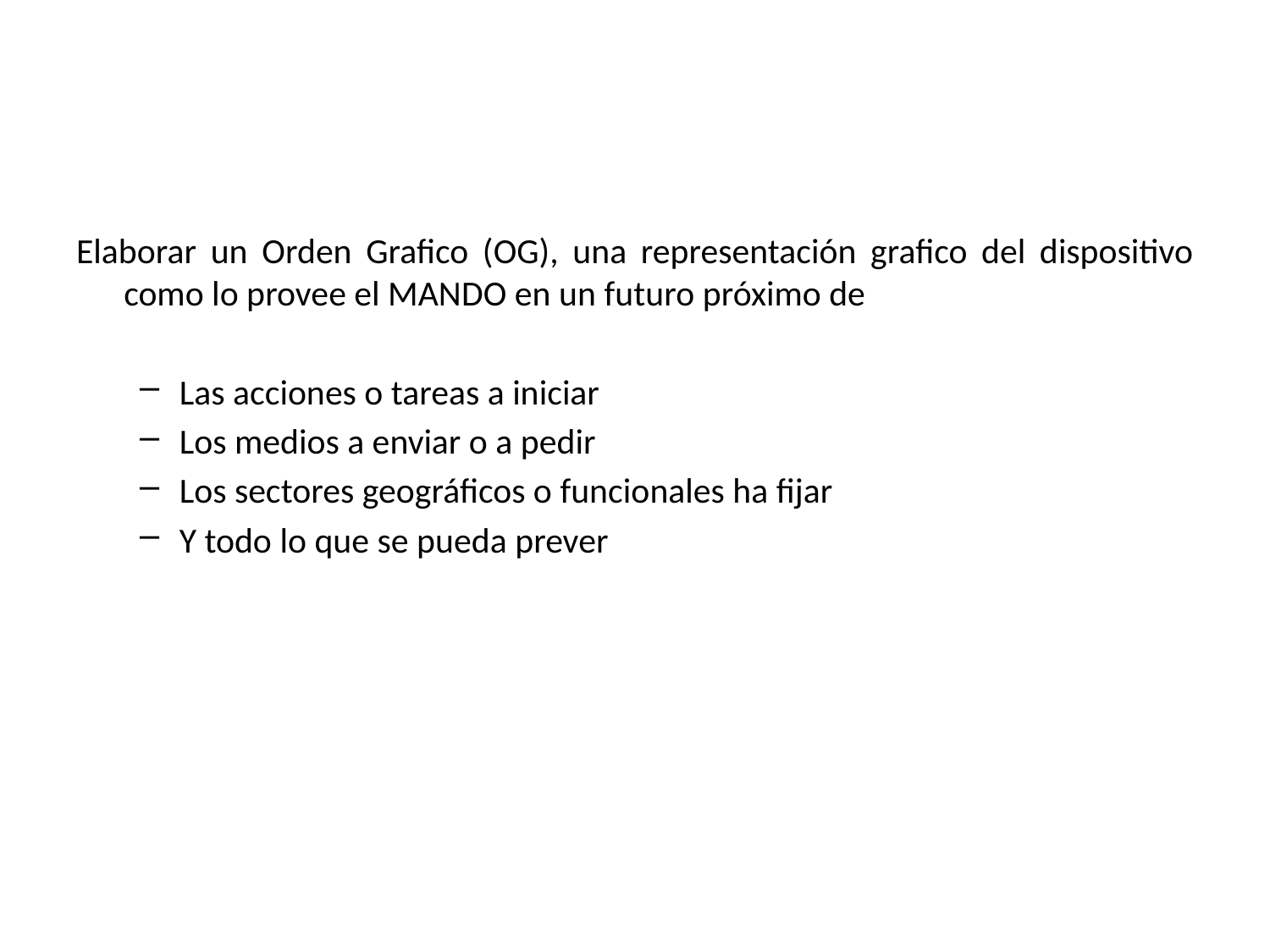

Elaborar un Orden Grafico (OG), una representación grafico del dispositivo como lo provee el MANDO en un futuro próximo de

Las acciones o tareas a iniciar
Los medios a enviar o a pedir
Los sectores geográficos o funcionales ha fijar
Y todo lo que se pueda prever